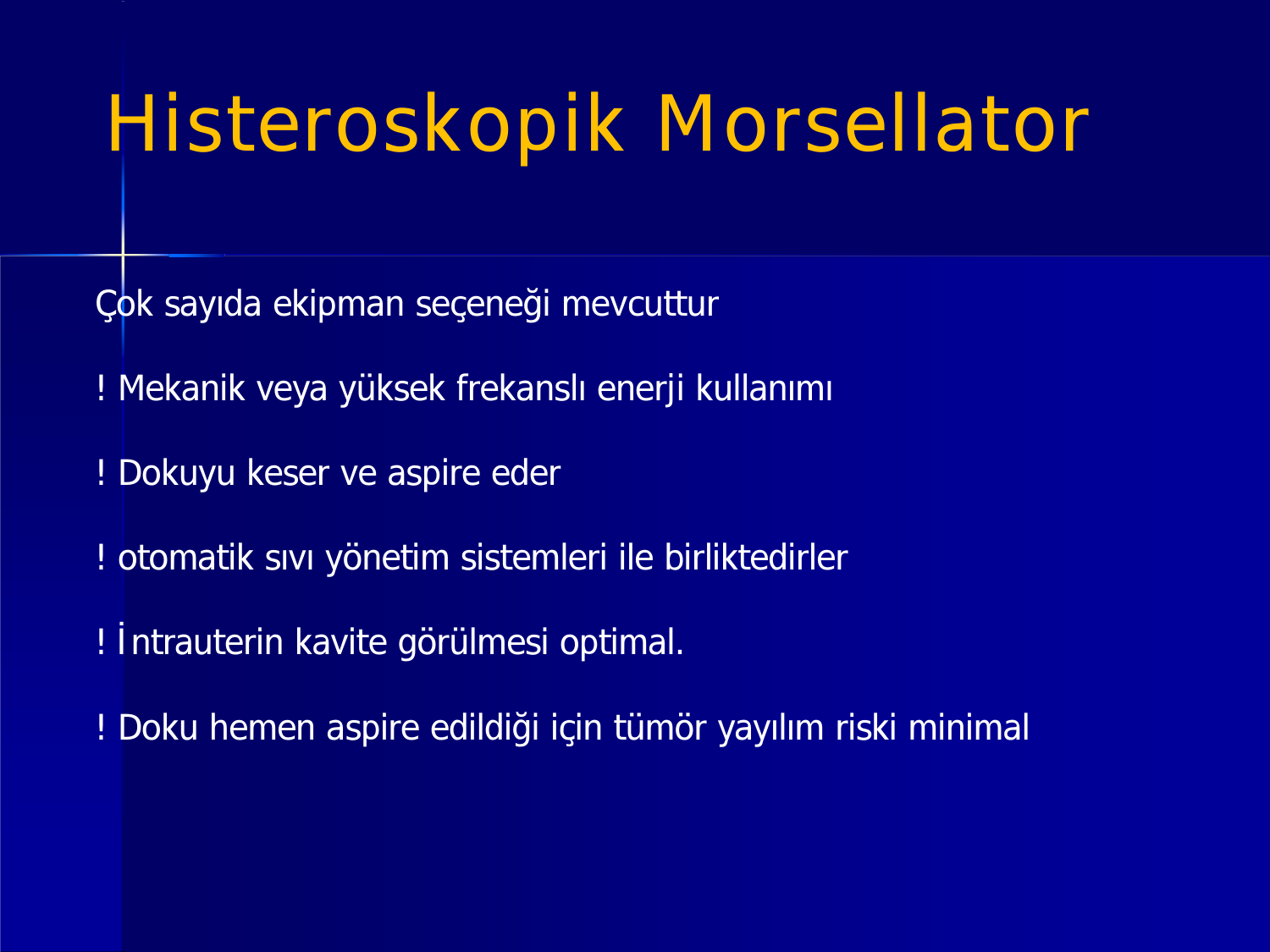

# Histeroskopik Morsellator
Çok sayıda ekipman seçeneği mevcuttur

! Mekanik veya yüksek frekanslı enerji kullanımı

! Dokuyu keser ve aspire eder

! otomatik sıvı yönetim sistemleri ile birliktedirler

! İntrauterin kavite görülmesi optimal.

! Doku hemen aspire edildiği için tümör yayılım riski minimal